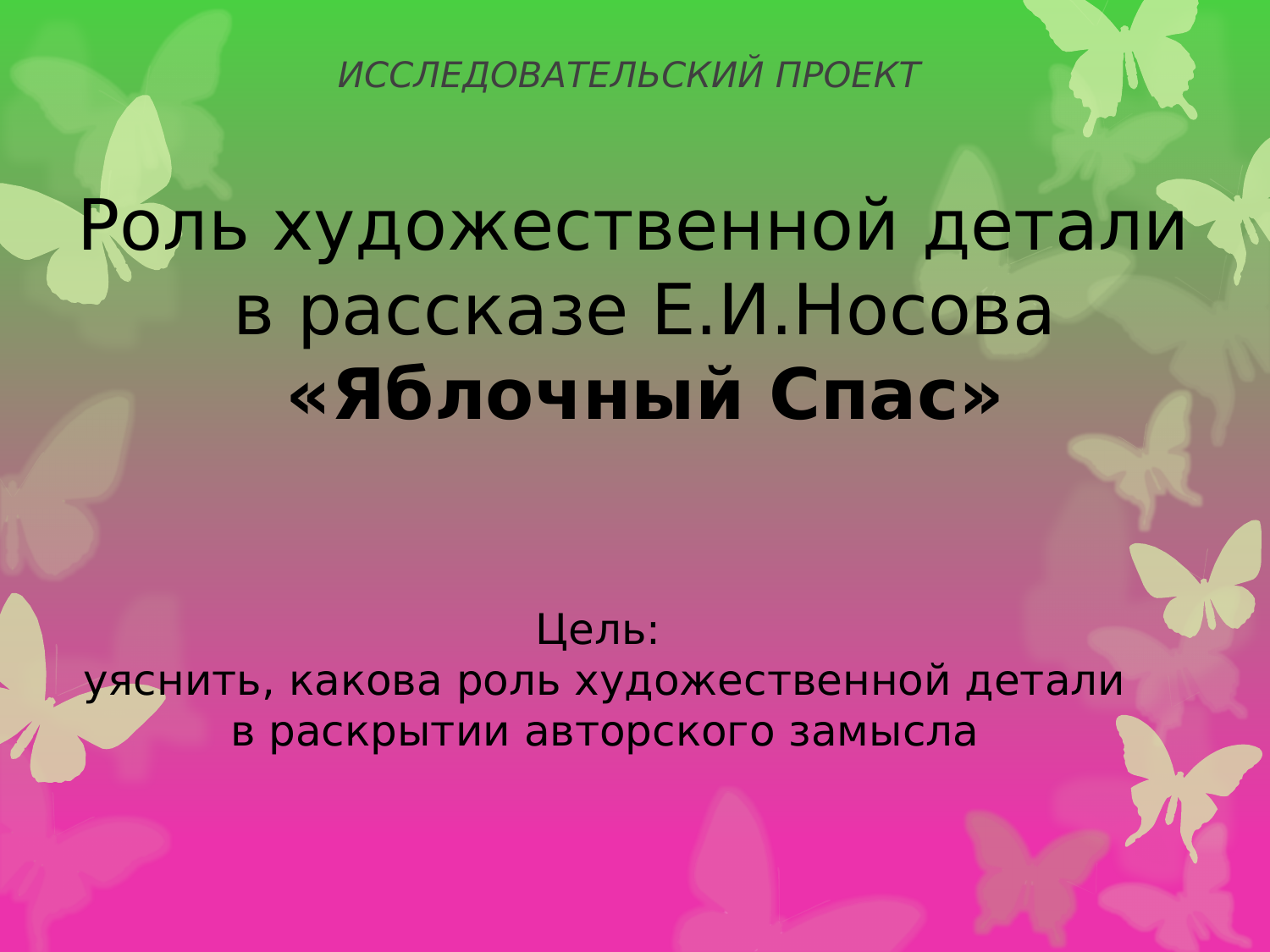

ИССЛЕДОВАТЕЛЬСКИЙ ПРОЕКТ
# Роль художественной детали  в рассказе Е.И.Носова «Яблочный Спас»
Цель:
уяснить, какова роль художественной детали в раскрытии авторского замысла